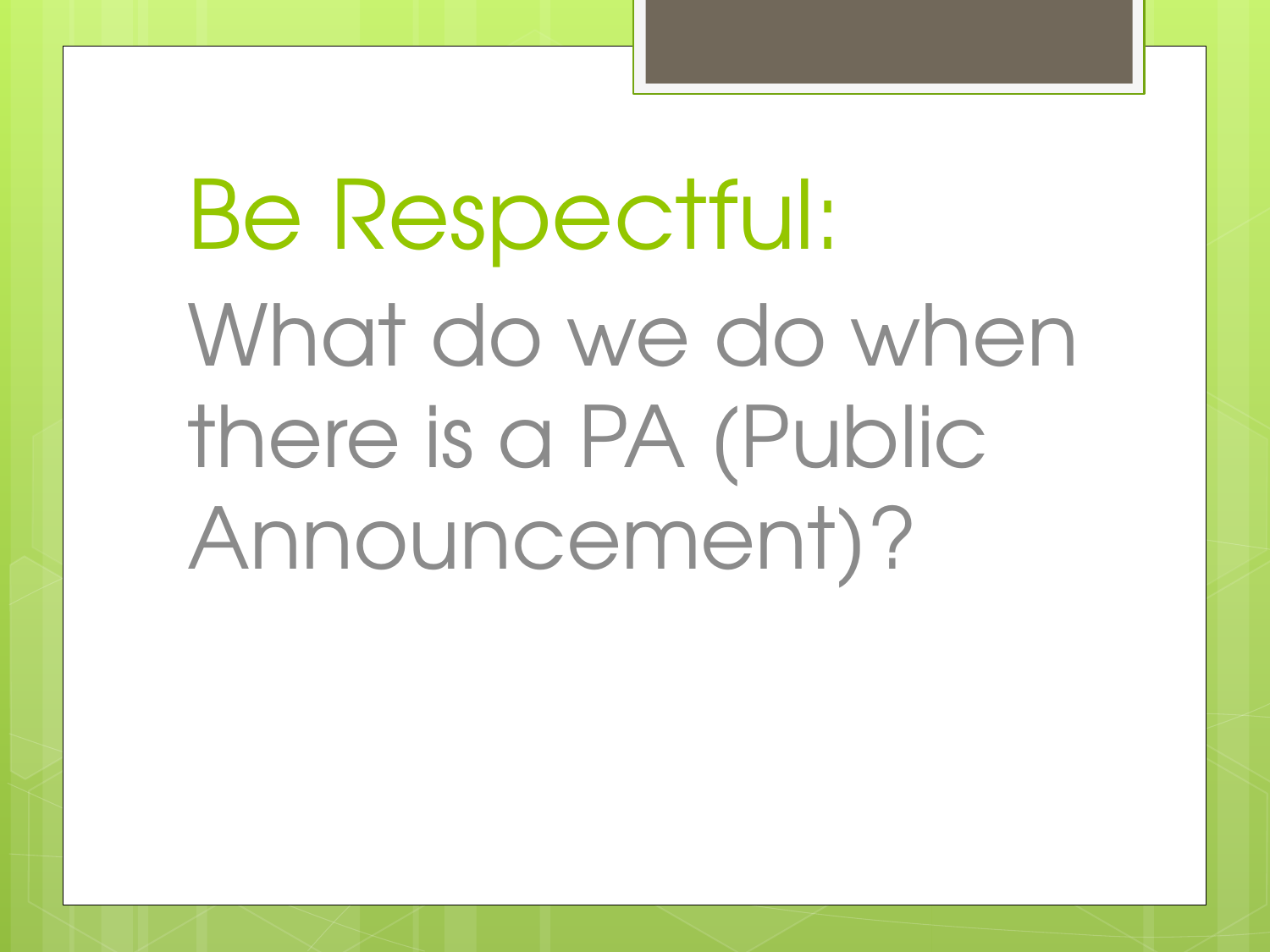

# Be Respectful:
What do we do when there is a PA (Public Announcement)?